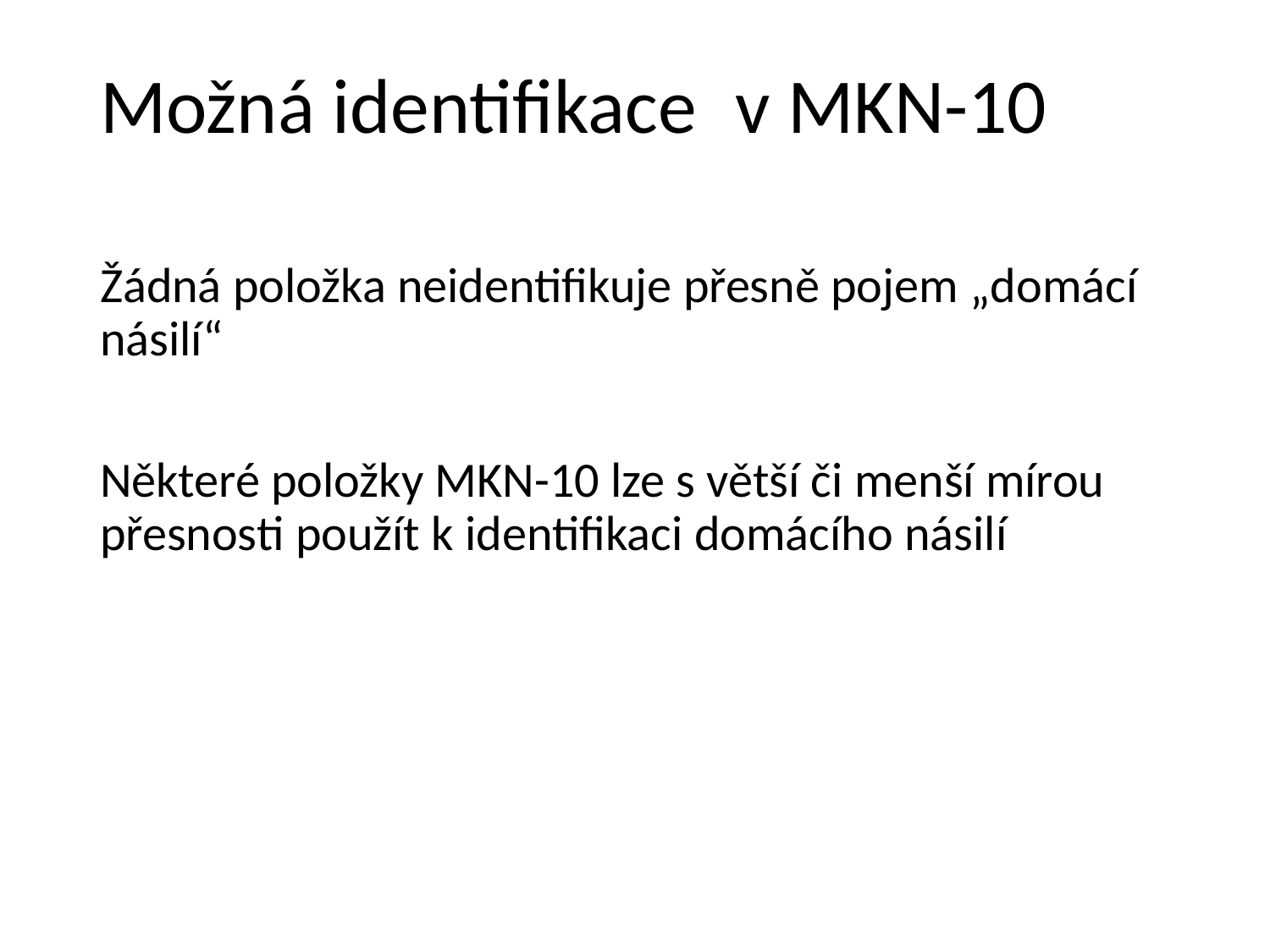

# Možná identifikace	v MKN-10
Žádná položka neidentifikuje přesně pojem „domácí násilí“

Některé položky MKN-10 lze s větší či menší mírou přesnosti použít k identifikaci domácího násilí